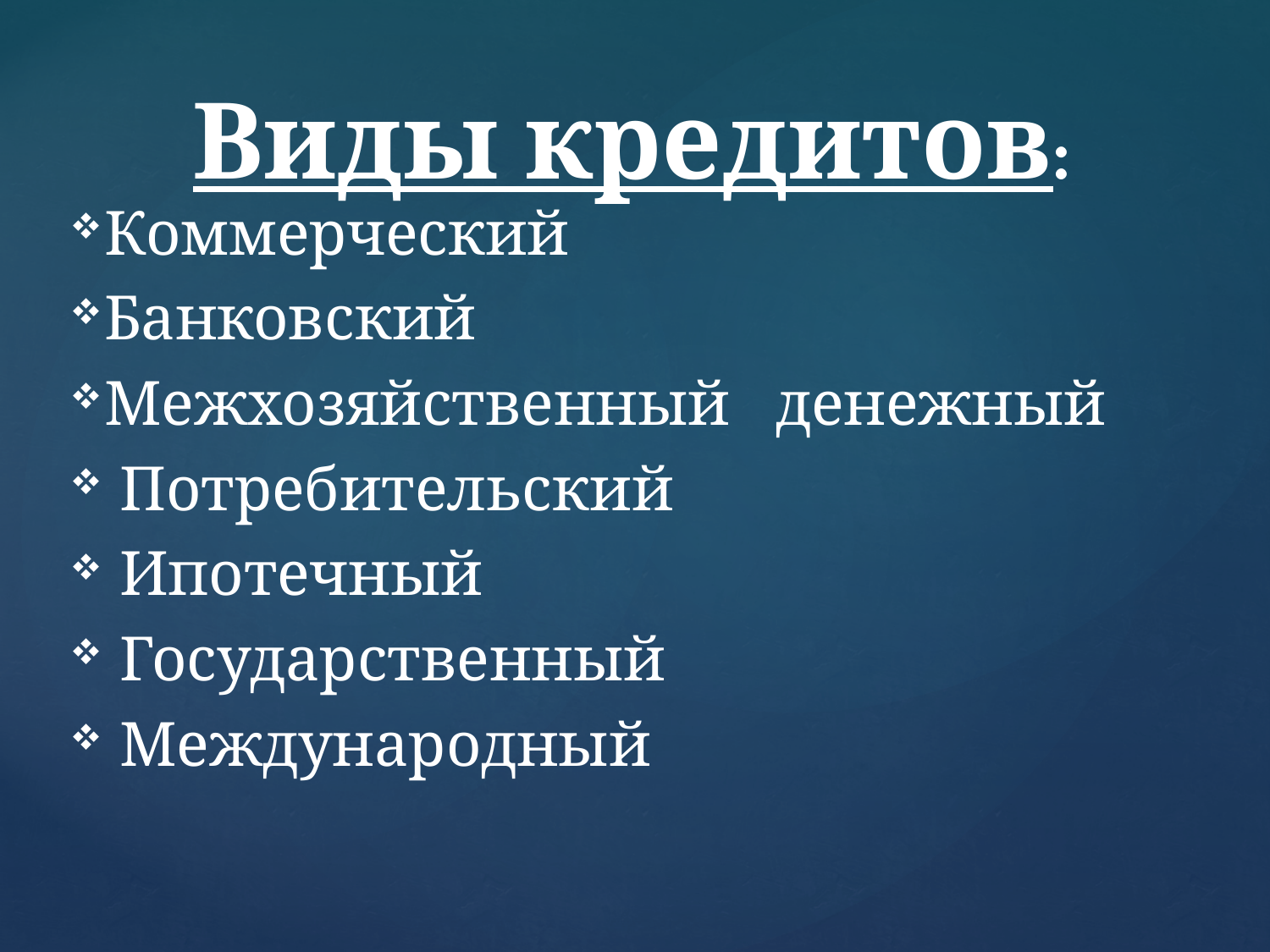

# : Виды кредитов:
Коммерческий
Банковский
Межхозяйственный   денежный
 Потребительский
 Ипотечный
 Государственный
 Международный